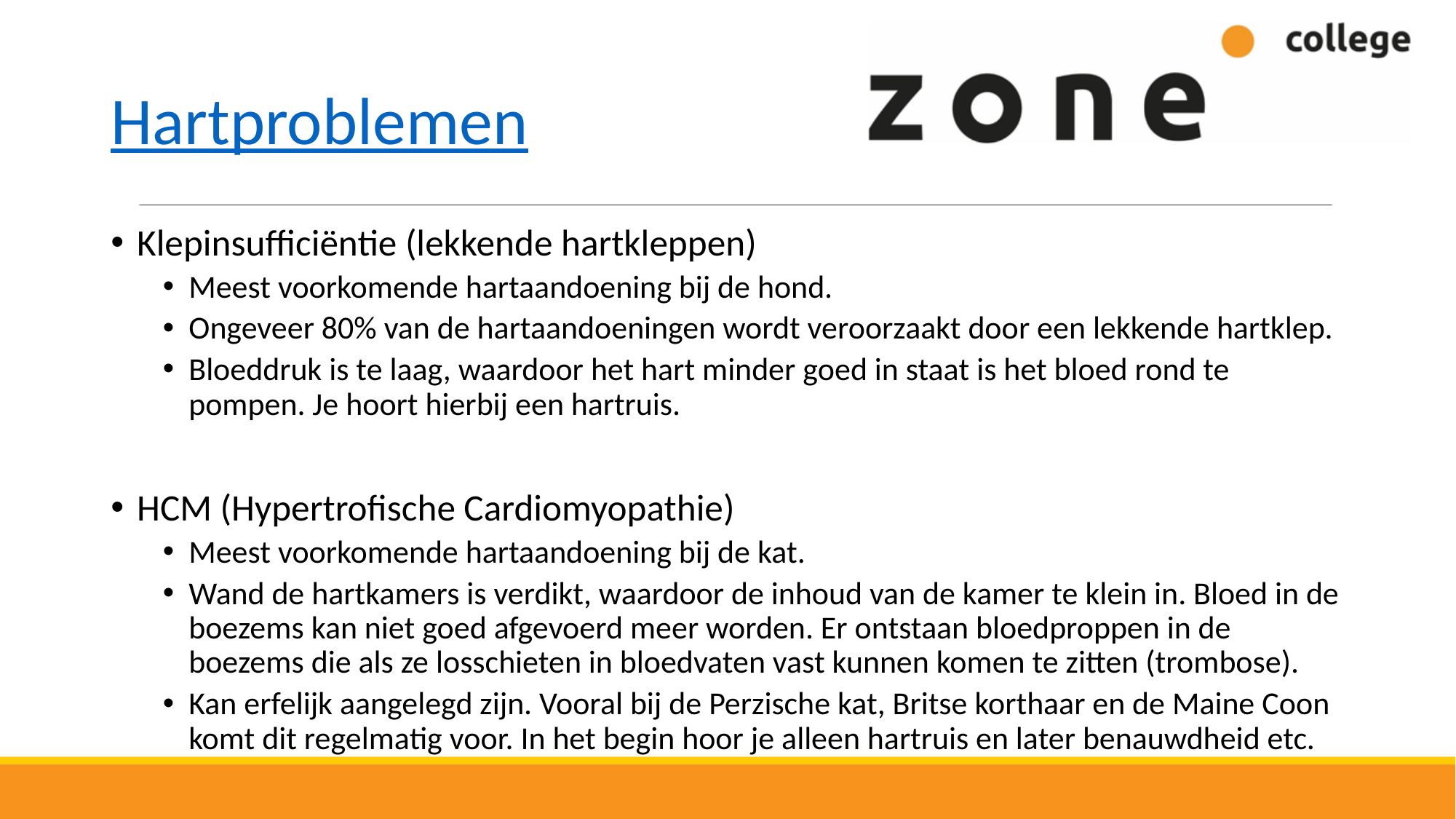

# Hartproblemen
Klepinsufficiëntie (lekkende hartkleppen)
Meest voorkomende hartaandoening bij de hond.
Ongeveer 80% van de hartaandoeningen wordt veroorzaakt door een lekkende hartklep.
Bloeddruk is te laag, waardoor het hart minder goed in staat is het bloed rond te pompen. Je hoort hierbij een hartruis.

HCM (Hypertrofische Cardiomyopathie)
Meest voorkomende hartaandoening bij de kat.
Wand de hartkamers is verdikt, waardoor de inhoud van de kamer te klein in. Bloed in de boezems kan niet goed afgevoerd meer worden. Er ontstaan bloedproppen in de boezems die als ze losschieten in bloedvaten vast kunnen komen te zitten (trombose).
Kan erfelijk aangelegd zijn. Vooral bij de Perzische kat, Britse korthaar en de Maine Coon komt dit regelmatig voor. In het begin hoor je alleen hartruis en later benauwdheid etc.